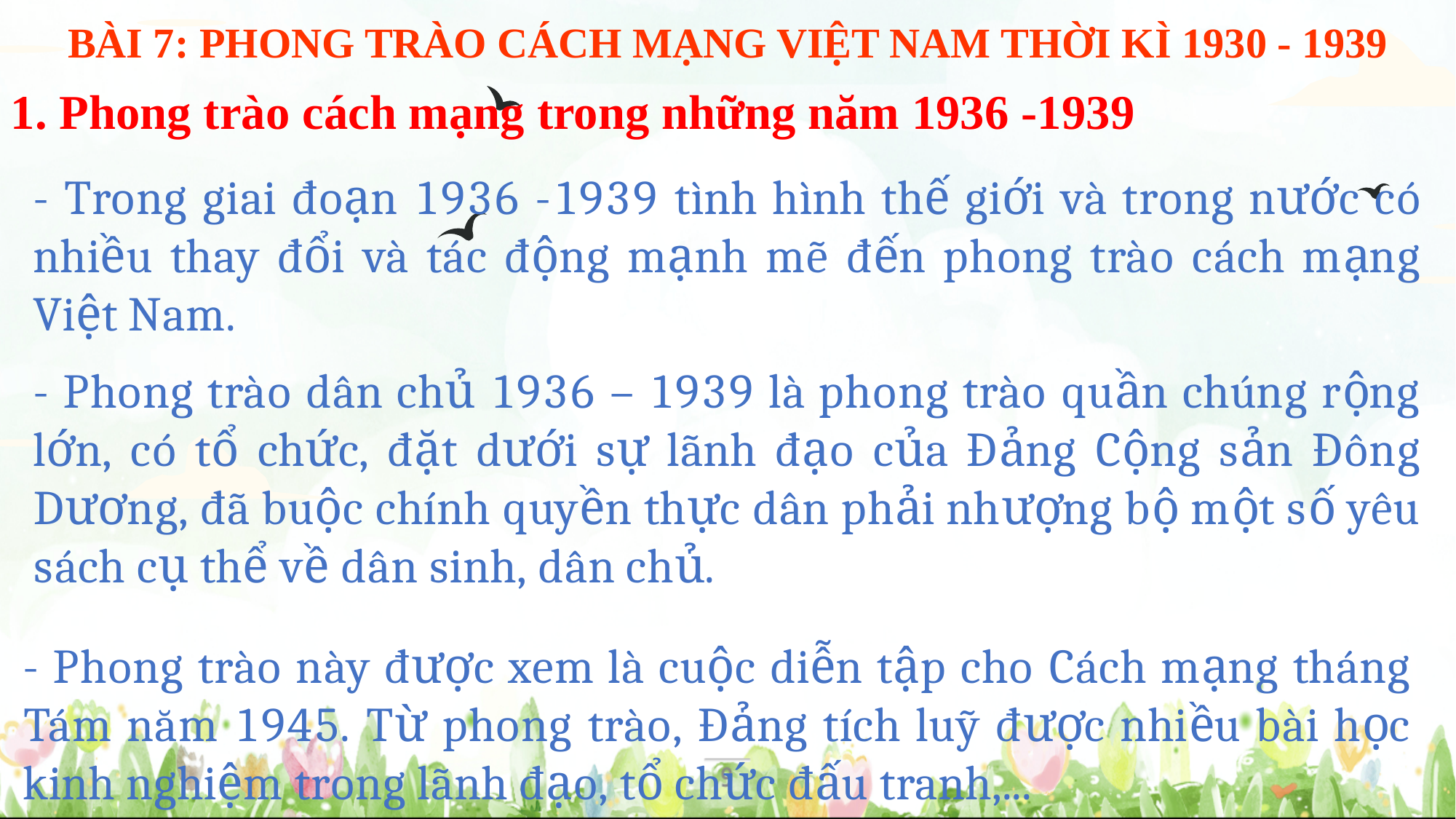

Quý thầy cô có nhu cầu về các bài giảng PowerPoint và giáo án word lịch sử từ khối 6-12.
Vui lòng liên hệ số điện thoại 0981457911 (cũng là số Zalo).
Ngoài ra còn hỗ trợ về SKKN, biện pháp thi GVG và thao giảng, chuyên đề.
Page: https://www.facebook.com/groups/baigianglichsu

BÀI 7: PHONG TRÀO CÁCH MẠNG VIỆT NAM THỜI KÌ 1930 - 1939
1. Phong trào cách mạng trong những năm 1936 -1939
- Trong giai đoạn 1936 -1939 tình hình thế giới và trong nước có nhiều thay đổi và tác động mạnh mẽ đến phong trào cách mạng Việt Nam.
- Phong trào dân chủ 1936 – 1939 là phong trào quần chúng rộng lớn, có tổ chức, đặt dưới sự lãnh đạo của Đảng Cộng sản Đông Dương, đã buộc chính quyền thực dân phải nhượng bộ một số yêu sách cụ thể về dân sinh, dân chủ.
- Phong trào này được xem là cuộc diễn tập cho Cách mạng tháng Tám năm 1945. Từ phong trào, Đảng tích luỹ được nhiều bài học kinh nghiệm trong lãnh đạo, tổ chức đấu tranh,...